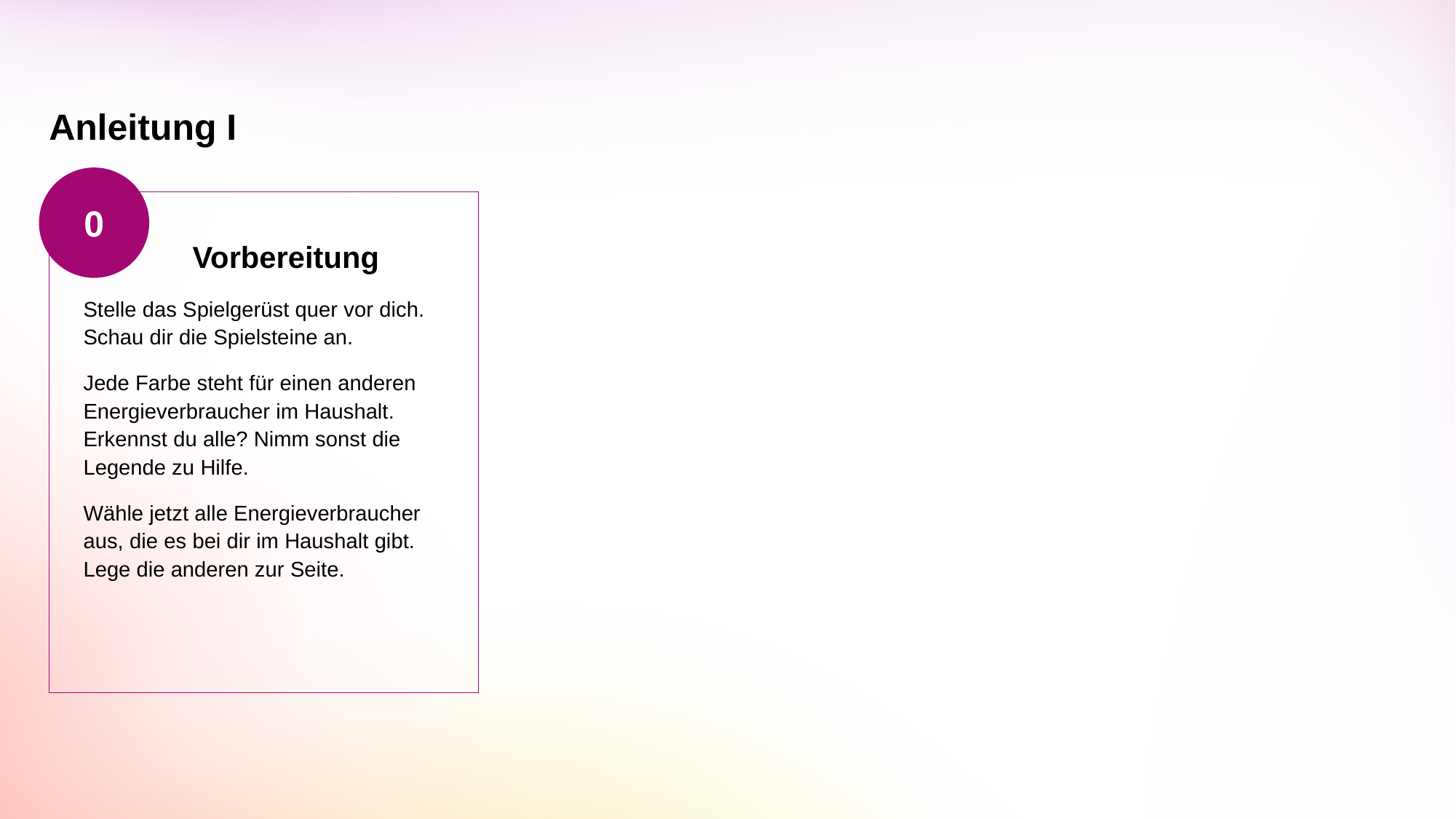

# Anleitung I
0
	Vorbereitung
Stelle das Spielgerüst quer vor dich. Schau dir die Spielsteine an.
Jede Farbe steht für einen anderen Energieverbraucher im Haushalt. Erkennst du alle? Nimm sonst die Legende zu Hilfe.
Wähle jetzt alle Energieverbraucher aus, die es bei dir im Haushalt gibt. Lege die anderen zur Seite.